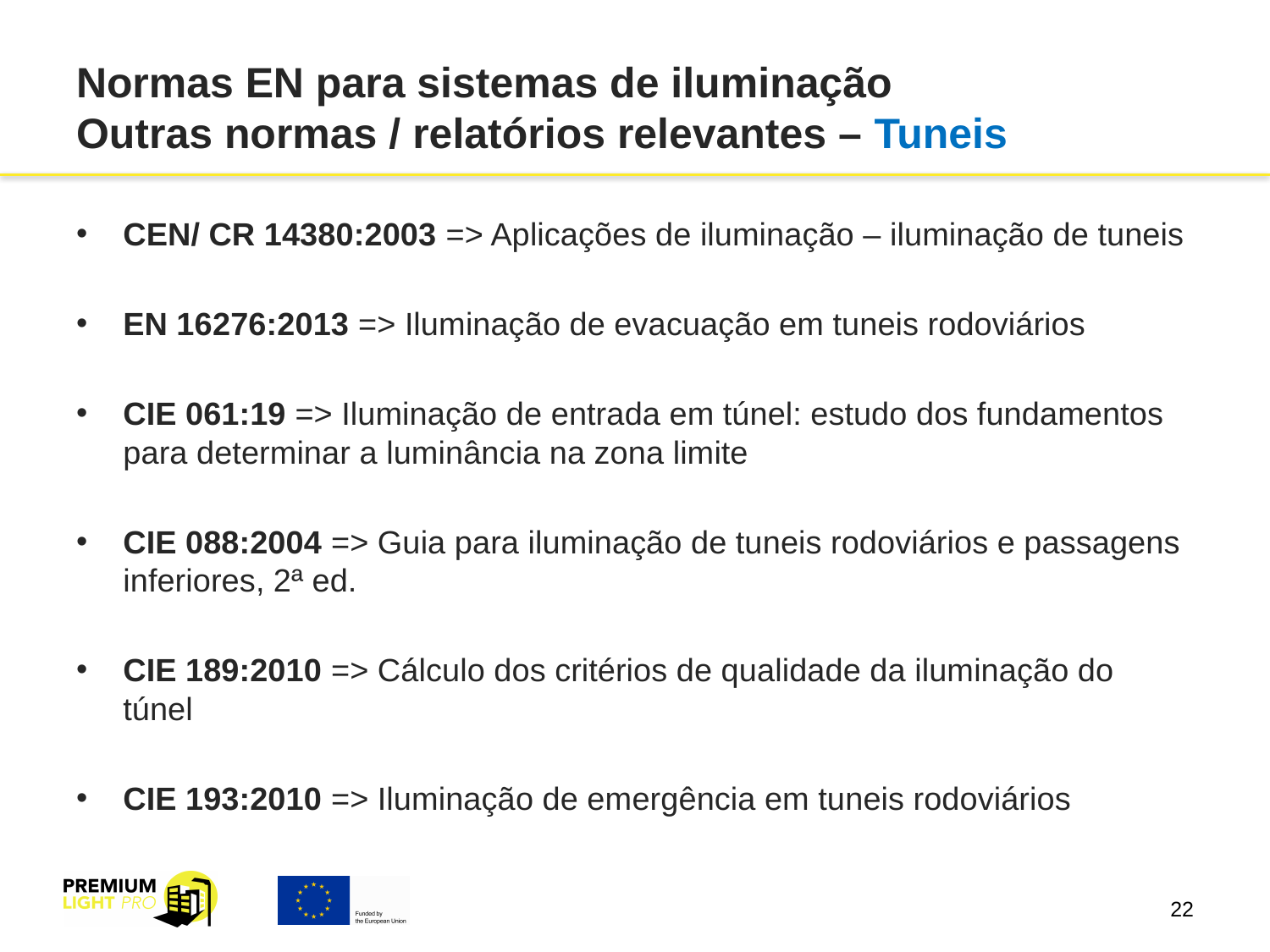

# Normas EN para sistemas de iluminação Outras normas / relatórios relevantes – Tuneis
CEN/ CR 14380:2003 => Aplicações de iluminação – iluminação de tuneis

EN 16276:2013 => Iluminação de evacuação em tuneis rodoviários

CIE 061:19 => Iluminação de entrada em túnel: estudo dos fundamentos para determinar a luminância na zona limite

CIE 088:2004 => Guia para iluminação de tuneis rodoviários e passagens inferiores, 2ª ed.

CIE 189:2010 => Cálculo dos critérios de qualidade da iluminação do túnel

CIE 193:2010 => Iluminação de emergência em tuneis rodoviários